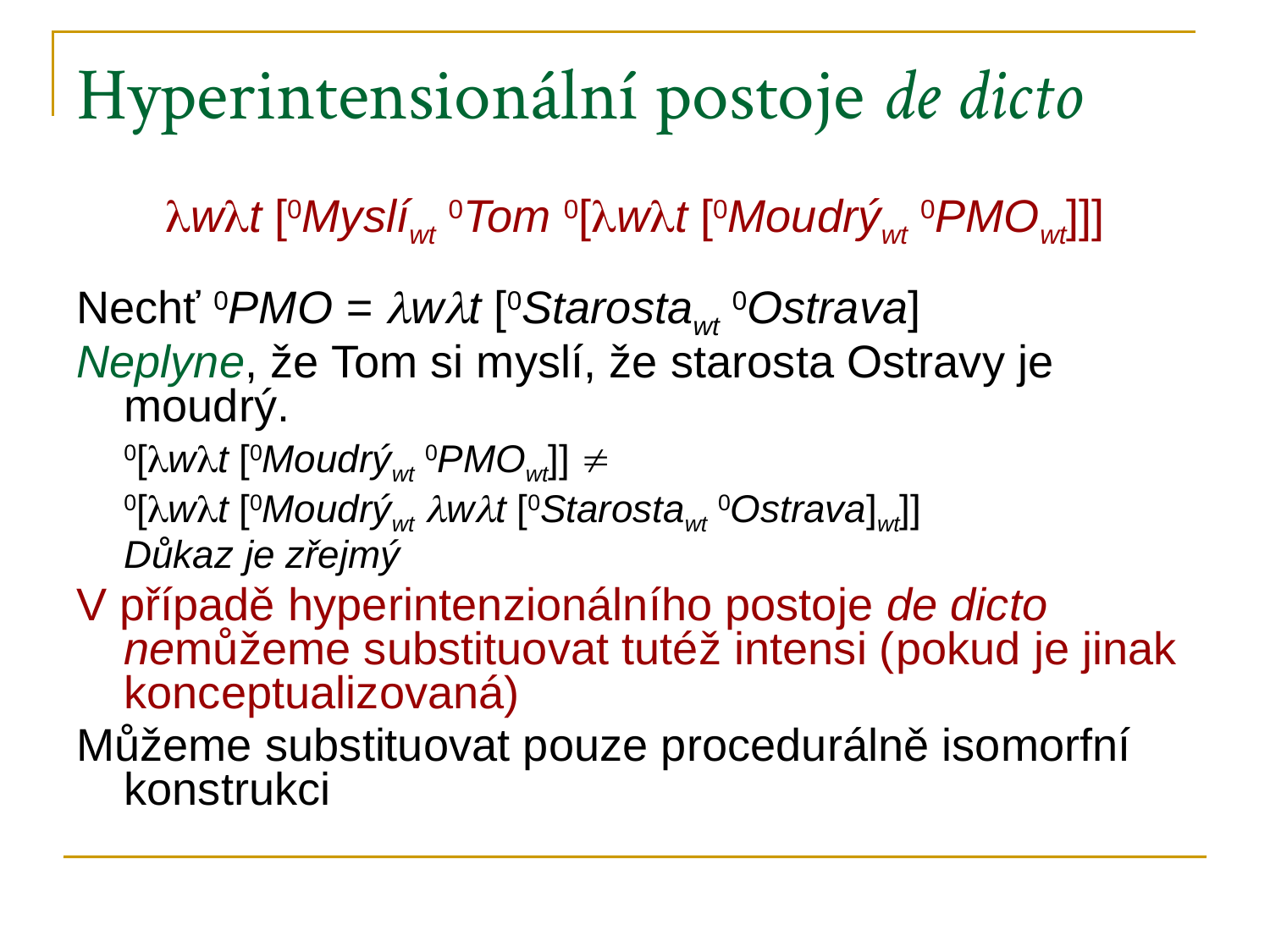

# Hyperintensionální postoje de dicto
λwλt [0Myslíwt 0Tom 0[λwλt [0Moudrýwt 0PMOwt]]]
Nechť 0PMO = λwλt [0Starostawt 0Ostrava]
Neplyne, že Tom si myslí, že starosta Ostravy je moudrý.
0[λwλt [0Moudrýwt 0PMOwt]] ≠
0[λwλt [0Moudrýwt λwλt [0Starostawt 0Ostrava]wt]]
Důkaz je zřejmý
V případě hyperintenzionálního postoje de dicto nemůžeme substituovat tutéž intensi (pokud je jinak konceptualizovaná)
Můžeme substituovat pouze procedurálně isomorfní konstrukci